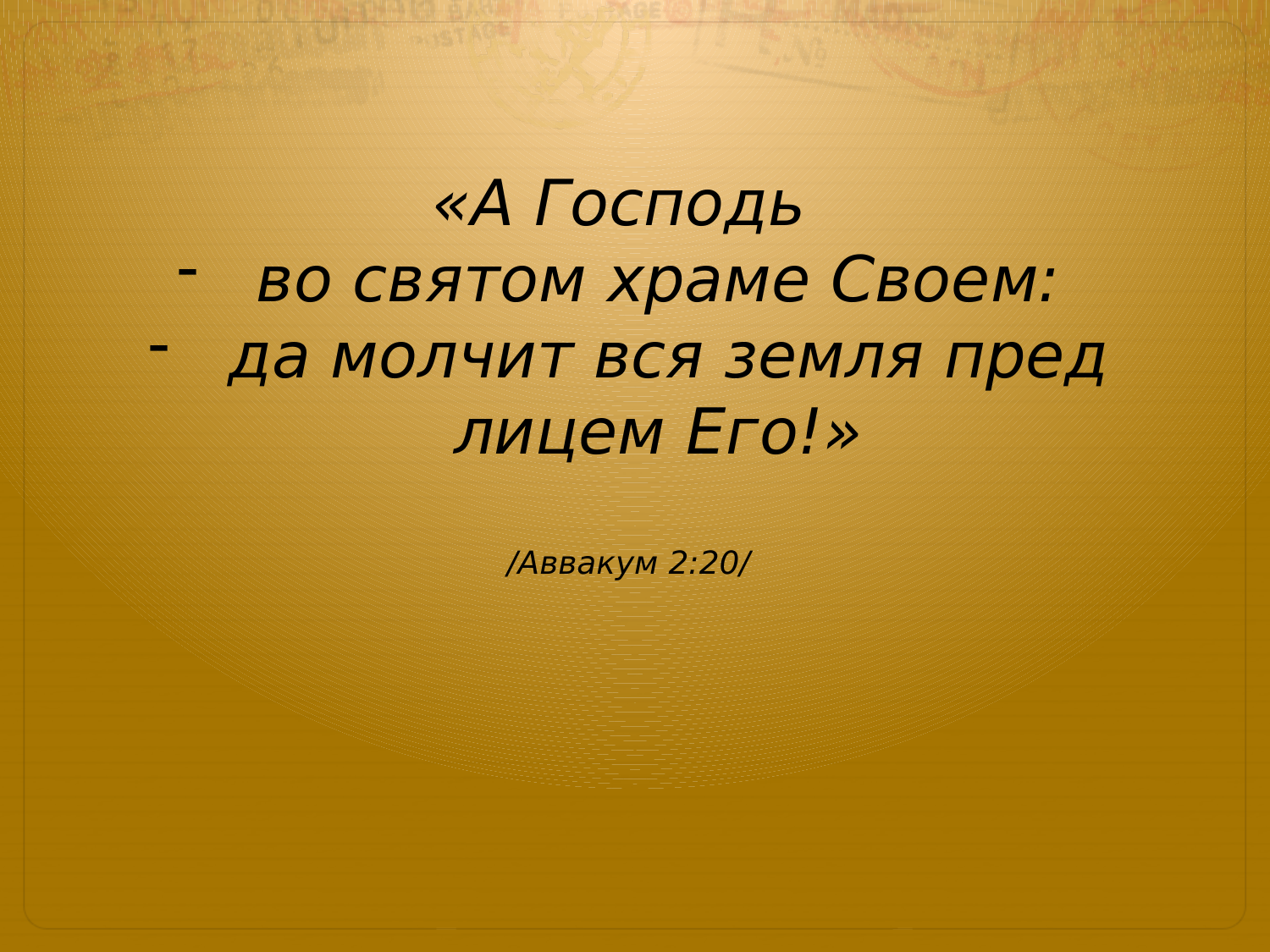

«А Господь
во святом храме Своем:
да молчит вся земля пред лицем Его!»

/Аввакум 2:20/